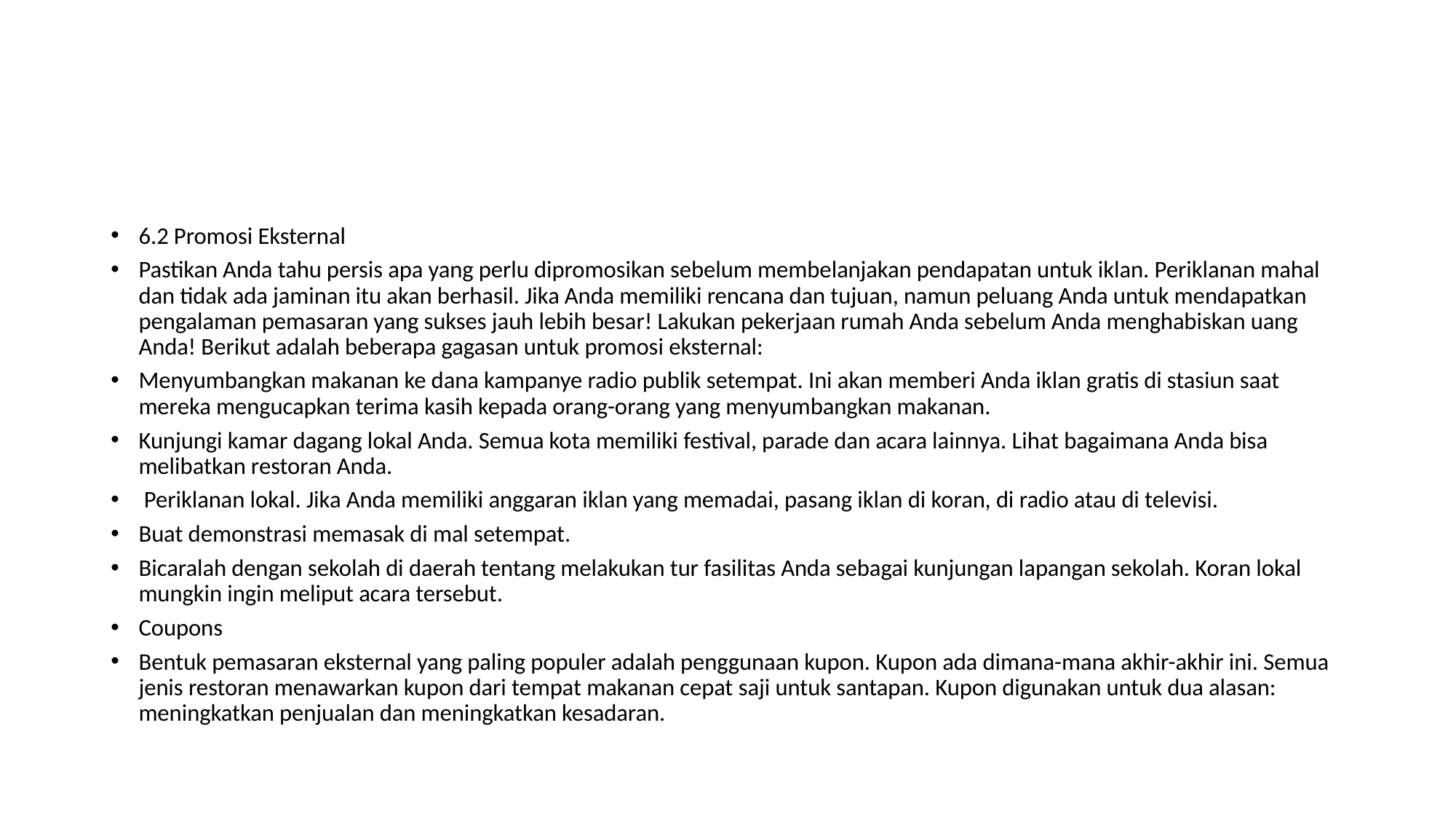

#
6.2 Promosi Eksternal
Pastikan Anda tahu persis apa yang perlu dipromosikan sebelum membelanjakan pendapatan untuk iklan. Periklanan mahal dan tidak ada jaminan itu akan berhasil. Jika Anda memiliki rencana dan tujuan, namun peluang Anda untuk mendapatkan pengalaman pemasaran yang sukses jauh lebih besar! Lakukan pekerjaan rumah Anda sebelum Anda menghabiskan uang Anda! Berikut adalah beberapa gagasan untuk promosi eksternal:
Menyumbangkan makanan ke dana kampanye radio publik setempat. Ini akan memberi Anda iklan gratis di stasiun saat mereka mengucapkan terima kasih kepada orang-orang yang menyumbangkan makanan.
Kunjungi kamar dagang lokal Anda. Semua kota memiliki festival, parade dan acara lainnya. Lihat bagaimana Anda bisa melibatkan restoran Anda.
 Periklanan lokal. Jika Anda memiliki anggaran iklan yang memadai, pasang iklan di koran, di radio atau di televisi.
Buat demonstrasi memasak di mal setempat.
Bicaralah dengan sekolah di daerah tentang melakukan tur fasilitas Anda sebagai kunjungan lapangan sekolah. Koran lokal mungkin ingin meliput acara tersebut.
Coupons
Bentuk pemasaran eksternal yang paling populer adalah penggunaan kupon. Kupon ada dimana-mana akhir-akhir ini. Semua jenis restoran menawarkan kupon dari tempat makanan cepat saji untuk santapan. Kupon digunakan untuk dua alasan: meningkatkan penjualan dan meningkatkan kesadaran.